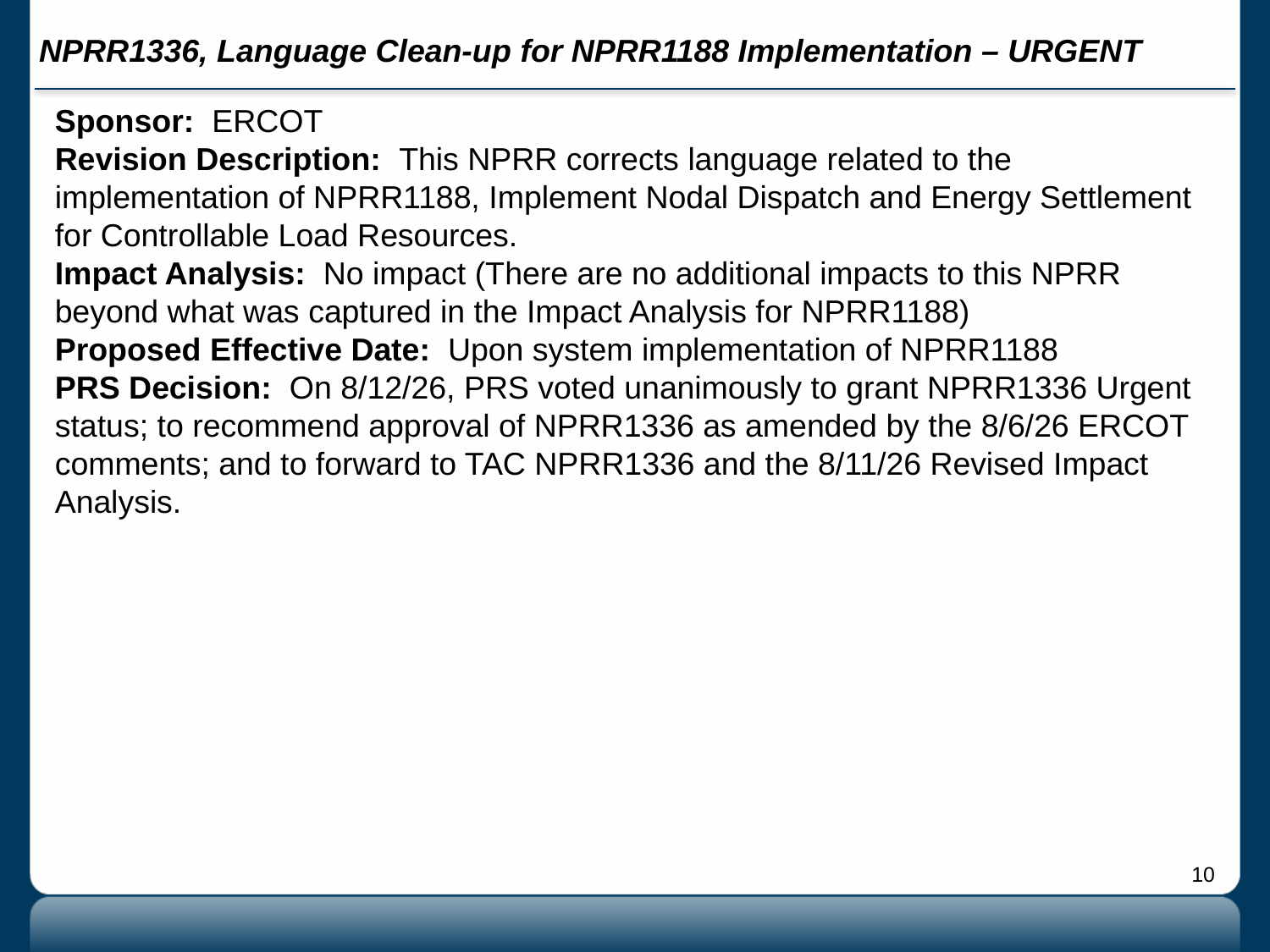

# NPRR1336, Language Clean-up for NPRR1188 Implementation – URGENT
Sponsor:  ERCOT
Revision Description:  This NPRR corrects language related to the implementation of NPRR1188, Implement Nodal Dispatch and Energy Settlement for Controllable Load Resources.
Impact Analysis:  No impact (There are no additional impacts to this NPRR beyond what was captured in the Impact Analysis for NPRR1188)
Proposed Effective Date:  Upon system implementation of NPRR1188
PRS Decision:  On 8/12/26, PRS voted unanimously to grant NPRR1336 Urgent status; to recommend approval of NPRR1336 as amended by the 8/6/26 ERCOT comments; and to forward to TAC NPRR1336 and the 8/11/26 Revised Impact Analysis.